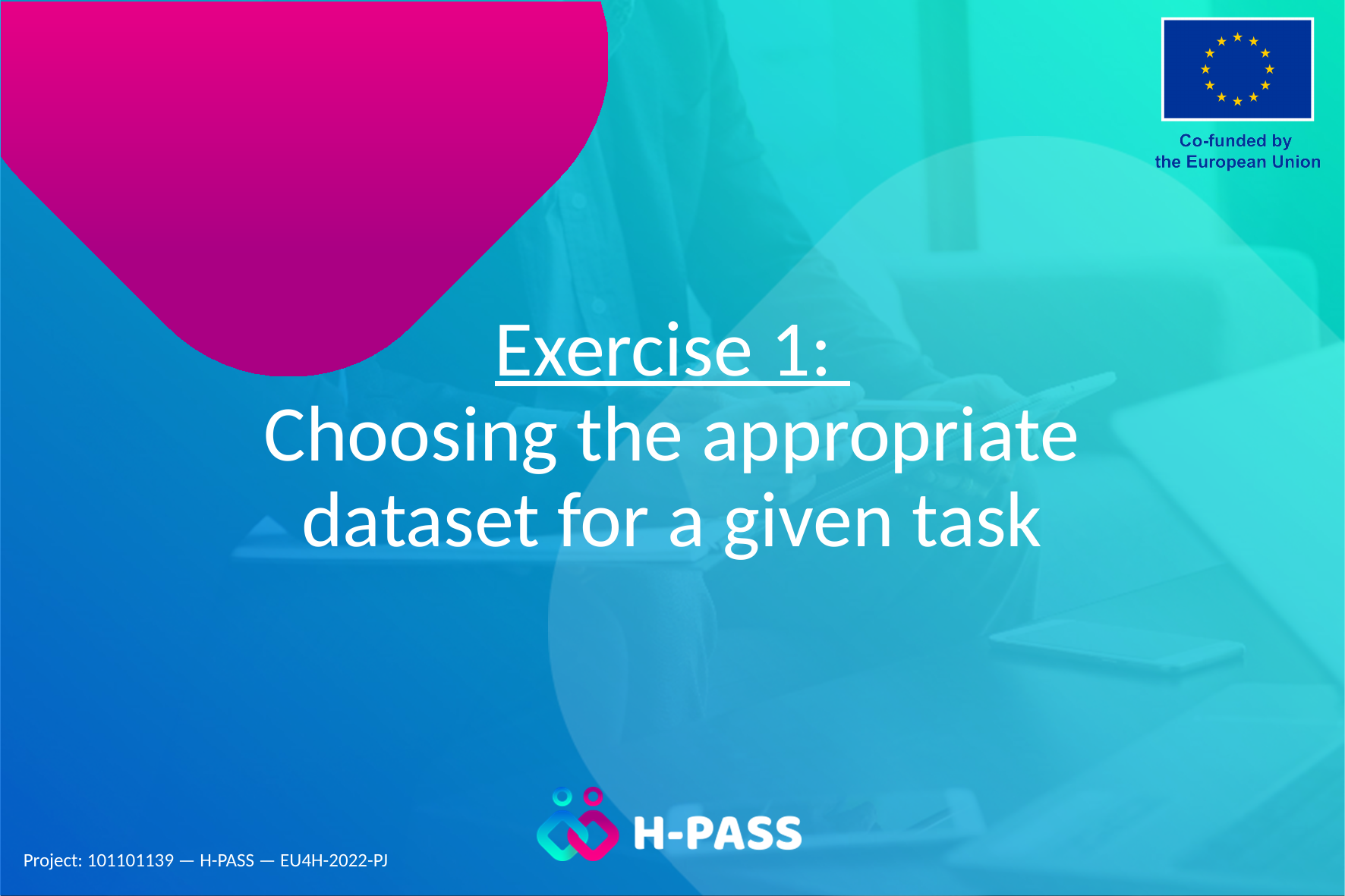

# Exercise 1: Choosing the appropriate dataset for a given task

Project: 101101139 — H-PASS — EU4H-2022-PJ